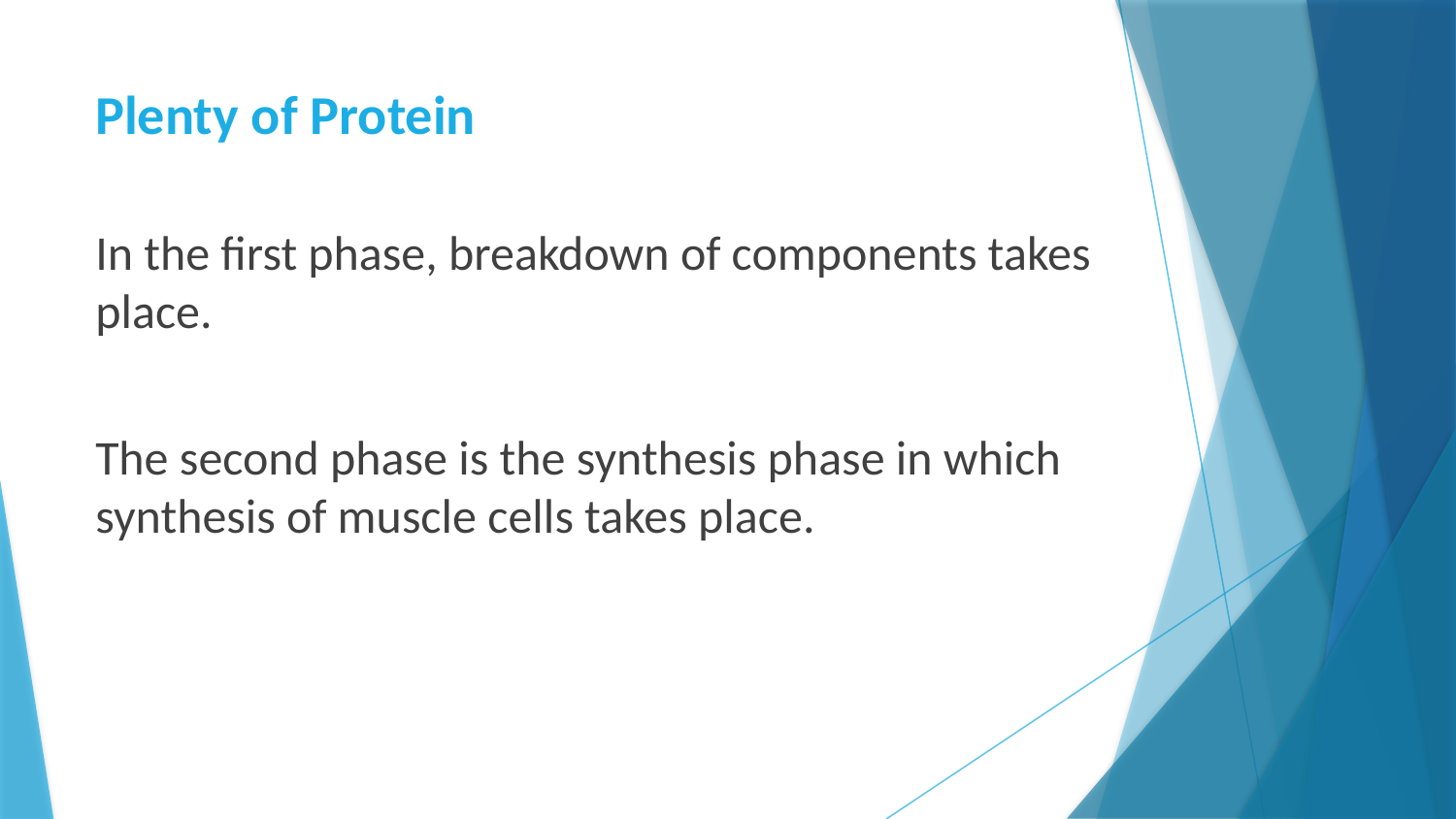

# Plenty of Protein
In the first phase, breakdown of components takes place.

The second phase is the synthesis phase in which synthesis of muscle cells takes place.